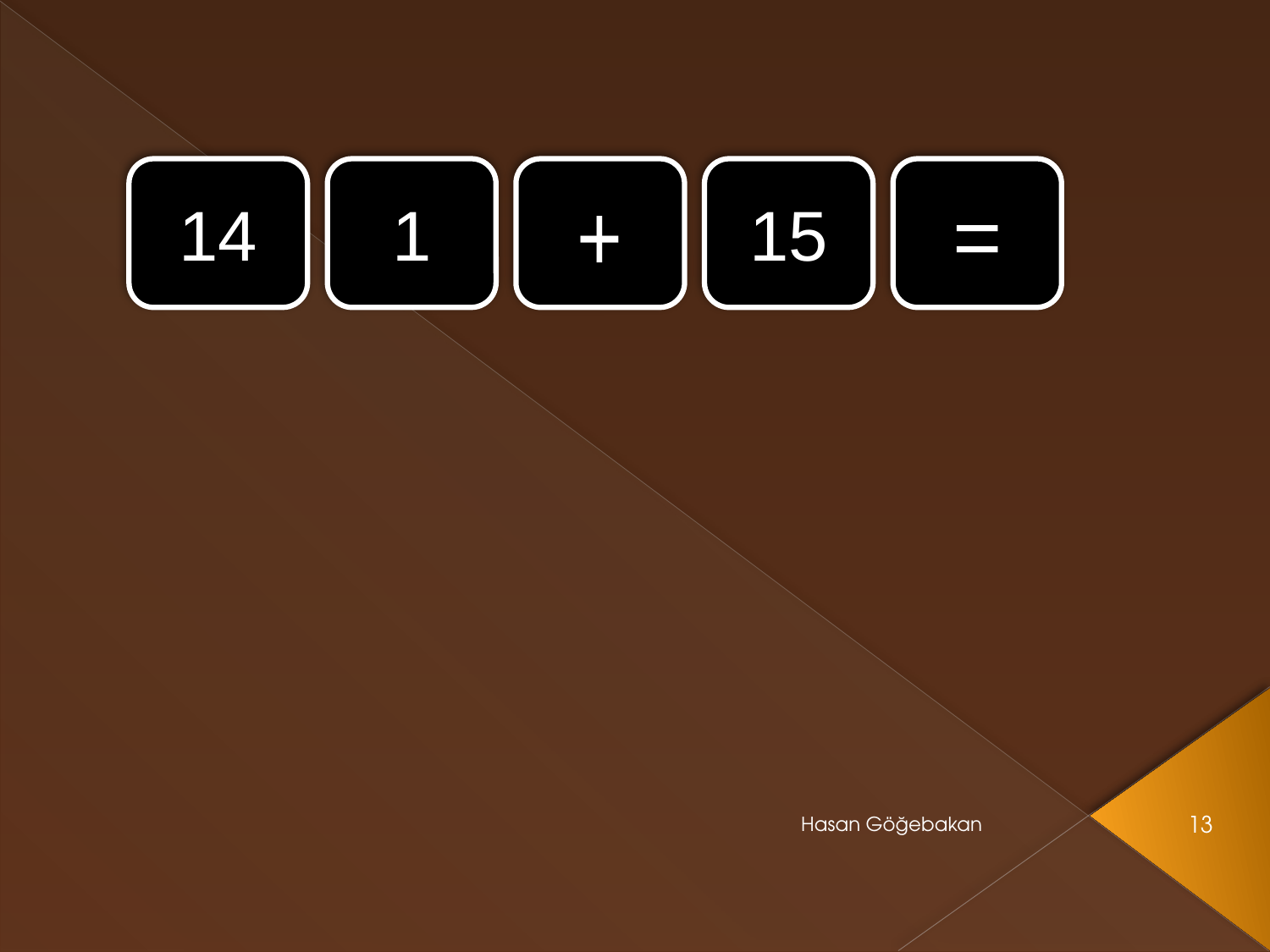

#
14
1
+
15
=

Hasan Göğebakan
13